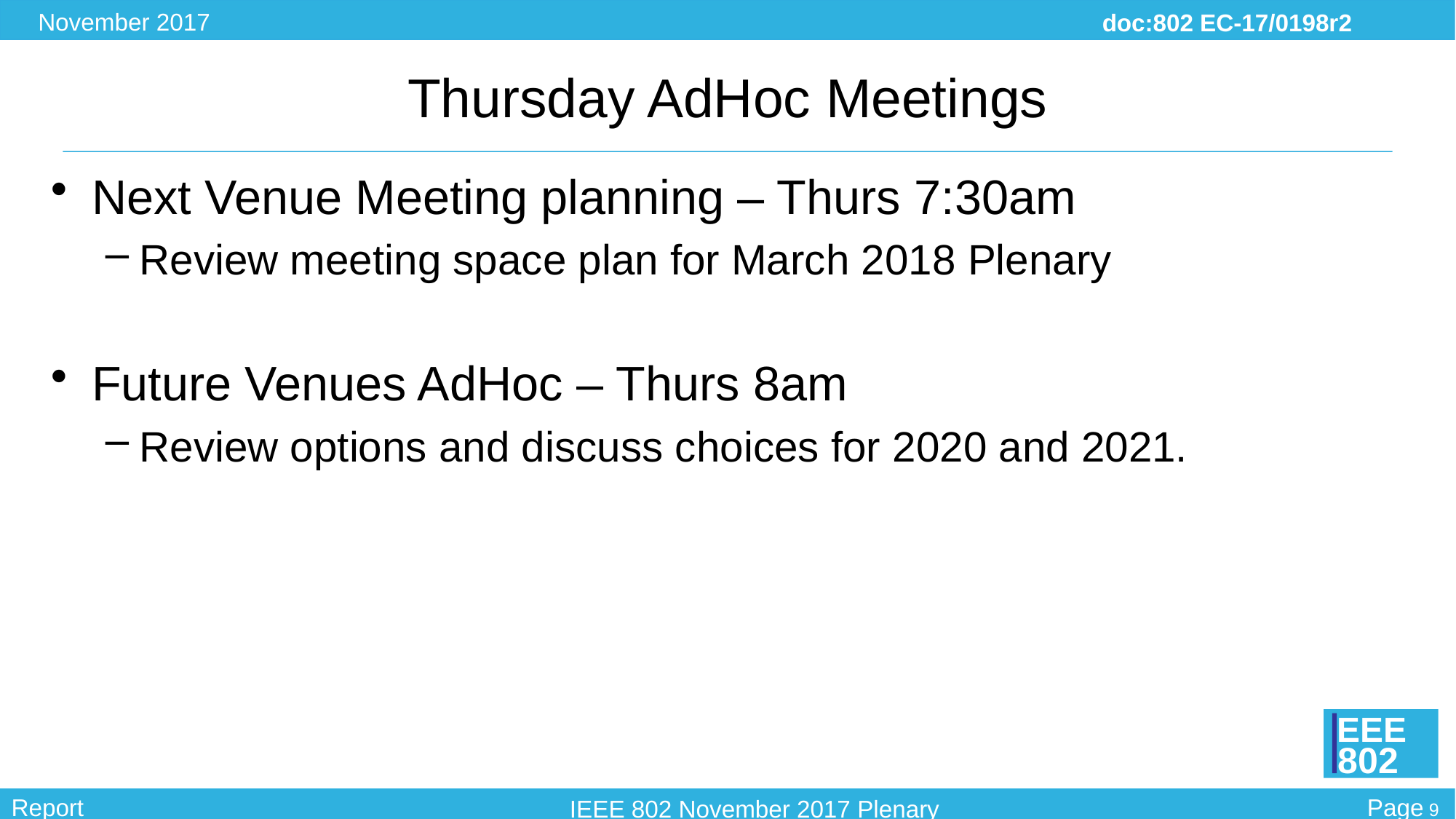

# Thursday AdHoc Meetings
Next Venue Meeting planning – Thurs 7:30am
Review meeting space plan for March 2018 Plenary

Future Venues AdHoc – Thurs 8am
Review options and discuss choices for 2020 and 2021.